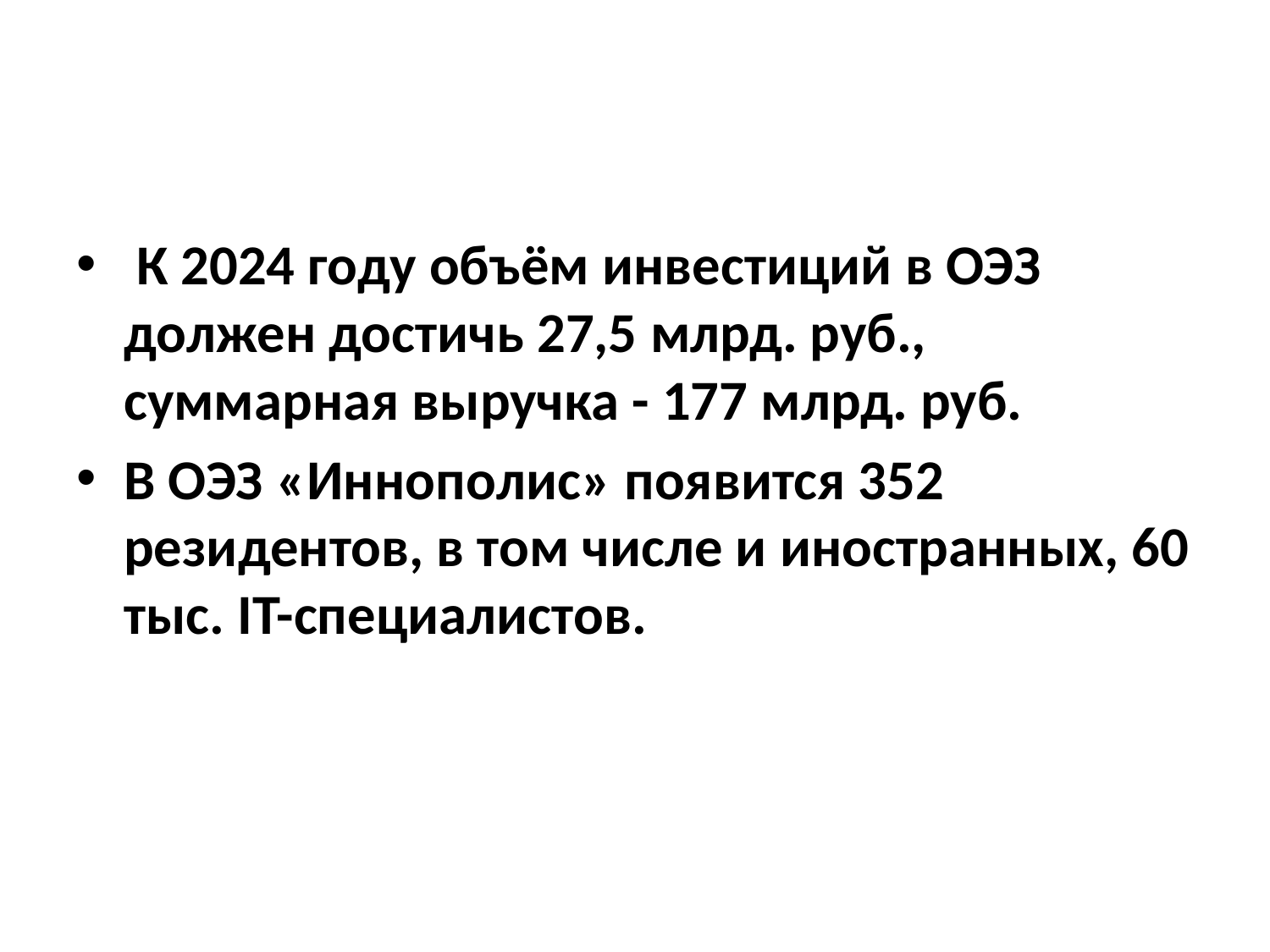

#
 К 2024 году объём инвестиций в ОЭЗ должен достичь 27,5 млрд. руб., суммарная выручка - 177 млрд. руб.
В ОЭЗ «Иннополис» появится 352 резидентов, в том числе и иностранных, 60 тыс. IT-специалистов.